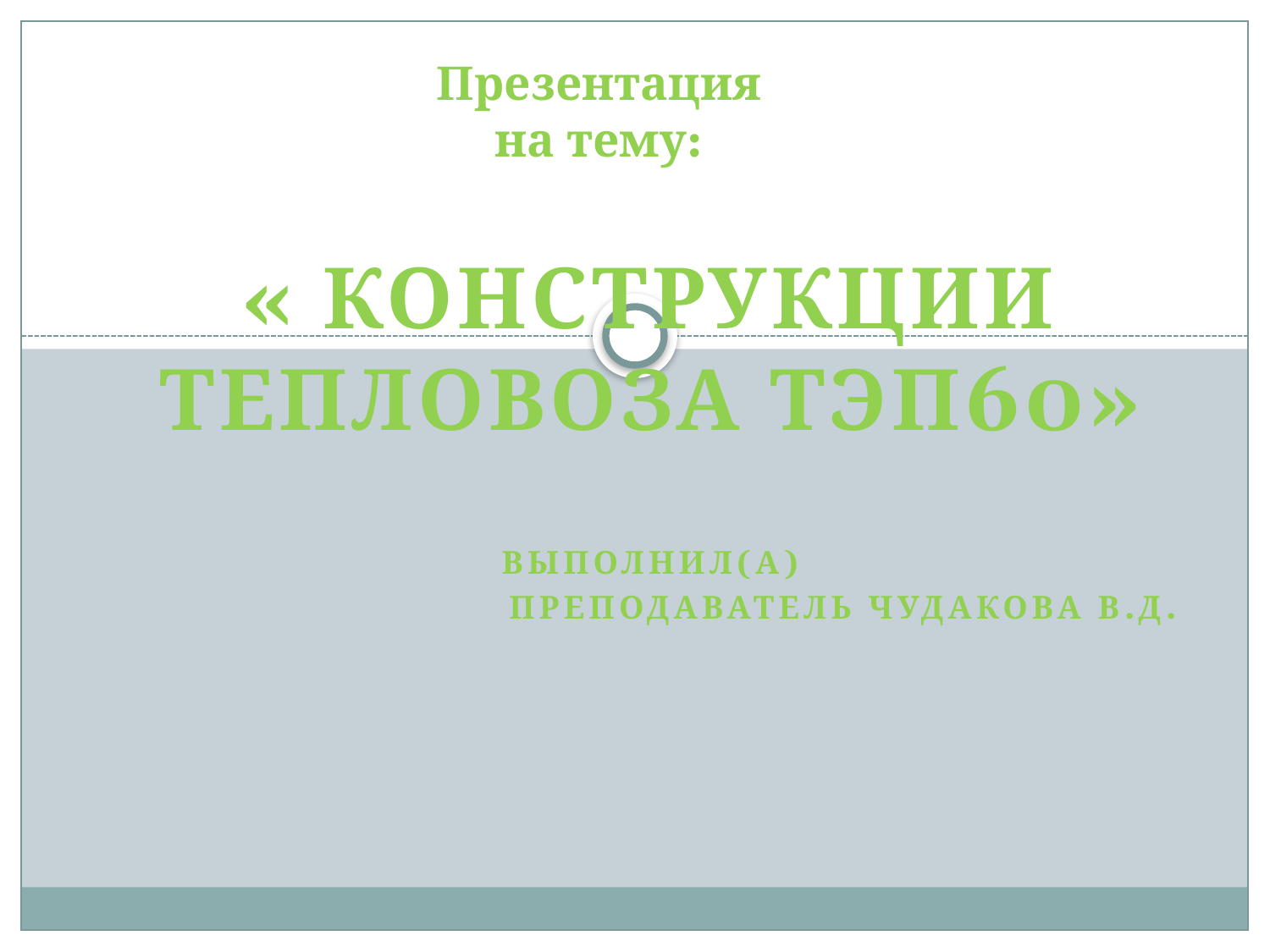

# Презентация на тему:
« конструкции тепловоза ТЭП60»

Выполнил(а)
                               Преподаватель ЧУДАКОВА В.Д.